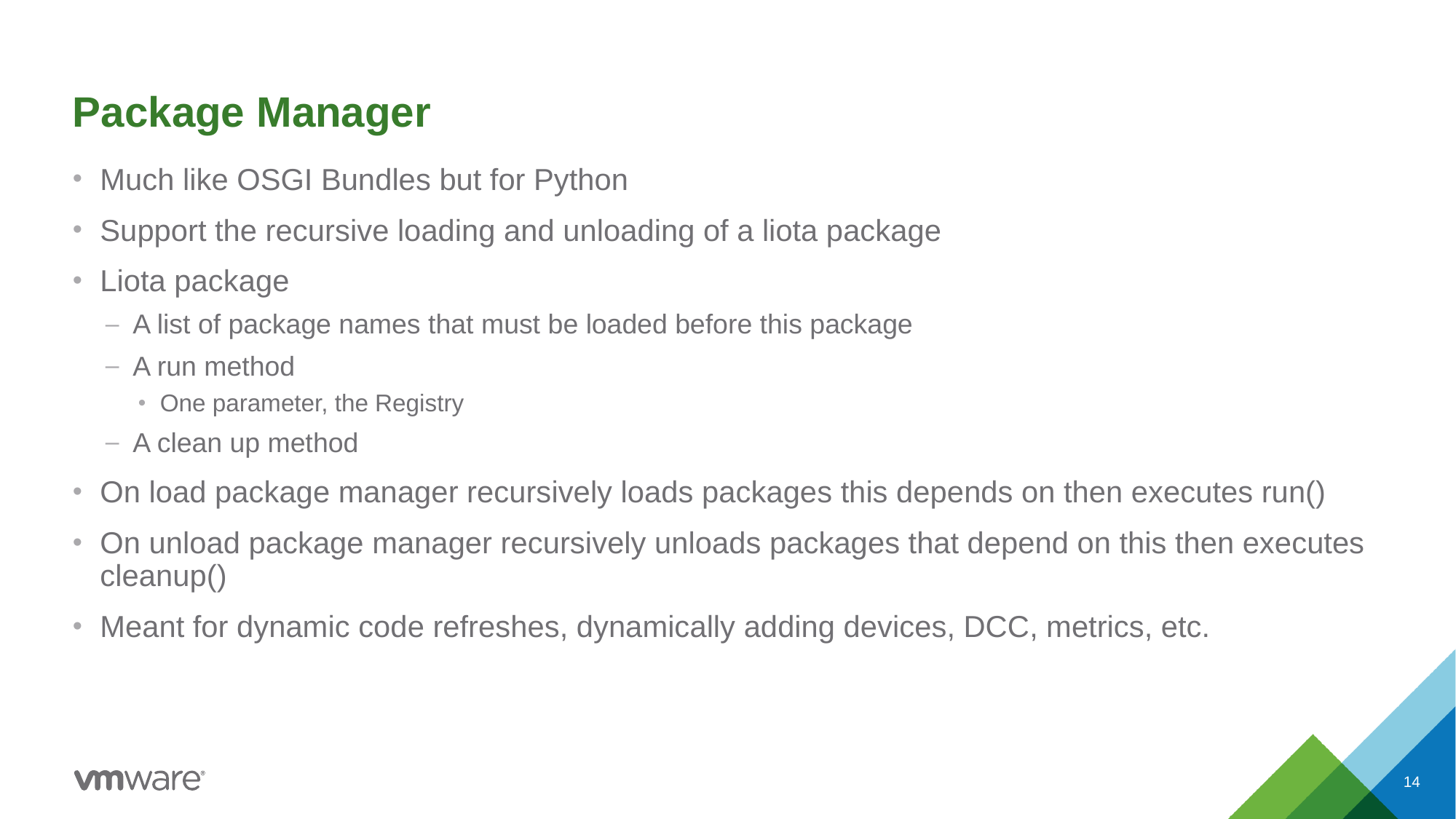

# Package Manager
Much like OSGI Bundles but for Python
Support the recursive loading and unloading of a liota package
Liota package
A list of package names that must be loaded before this package
A run method
One parameter, the Registry
A clean up method
On load package manager recursively loads packages this depends on then executes run()
On unload package manager recursively unloads packages that depend on this then executes cleanup()
Meant for dynamic code refreshes, dynamically adding devices, DCC, metrics, etc.

14